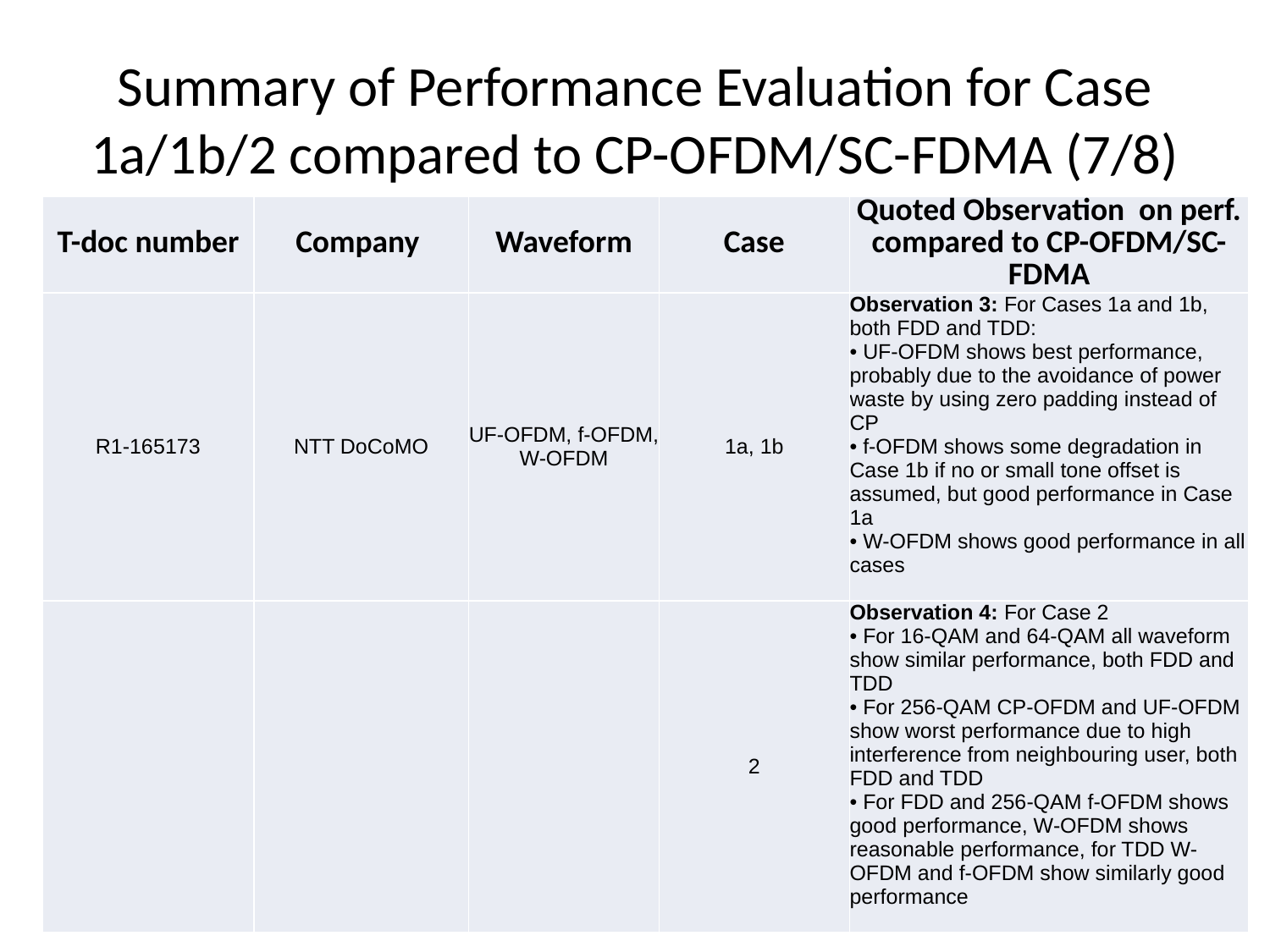

# Summary of Performance Evaluation for Case 1a/1b/2 compared to CP-OFDM/SC-FDMA (7/8)
| T-doc number | Company | Waveform | Case | Quoted Observation on perf. compared to CP-OFDM/SC-FDMA |
| --- | --- | --- | --- | --- |
| R1-165173 | NTT DoCoMO | UF-OFDM, f-OFDM, W-OFDM | 1a, 1b | Observation 3: For Cases 1a and 1b, both FDD and TDD: • UF-OFDM shows best performance, probably due to the avoidance of power waste by using zero padding instead of CP • f-OFDM shows some degradation in Case 1b if no or small tone offset is assumed, but good performance in Case 1a • W-OFDM shows good performance in all cases |
|  |  |  | 2 | Observation 4: For Case 2 • For 16-QAM and 64-QAM all waveform show similar performance, both FDD and TDD • For 256-QAM CP-OFDM and UF-OFDM show worst performance due to high interference from neighbouring user, both FDD and TDD • For FDD and 256-QAM f-OFDM shows good performance, W-OFDM shows reasonable performance, for TDD W-OFDM and f-OFDM show similarly good performance |